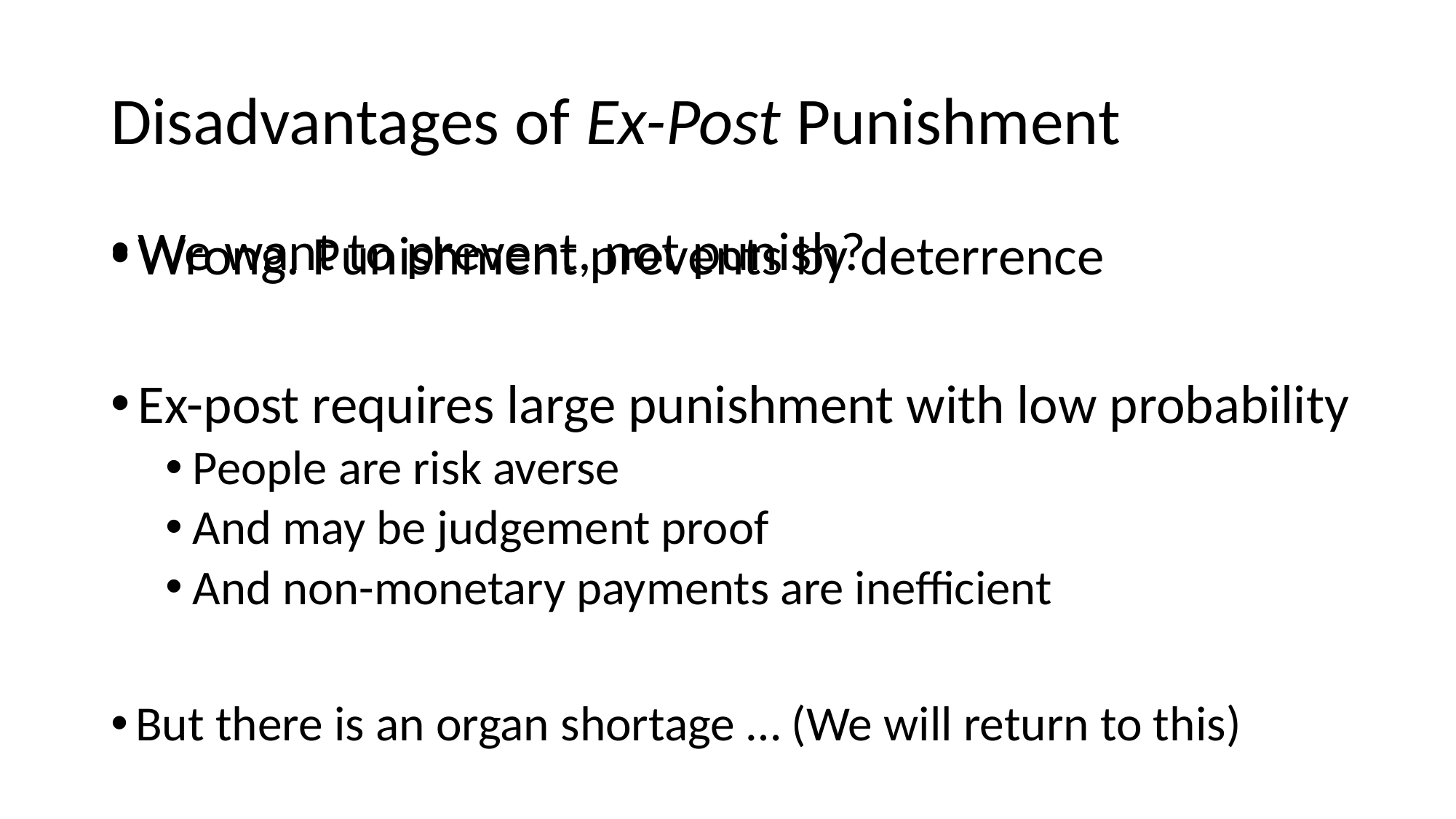

# Disadvantages of Ex-Post Punishment
We want to prevent, not punish?
Wrong. Punishment prevents by deterrence
Ex-post requires large punishment with low probability
People are risk averse
And may be judgement proof
And non-monetary payments are inefficient
But there is an organ shortage … (We will return to this)